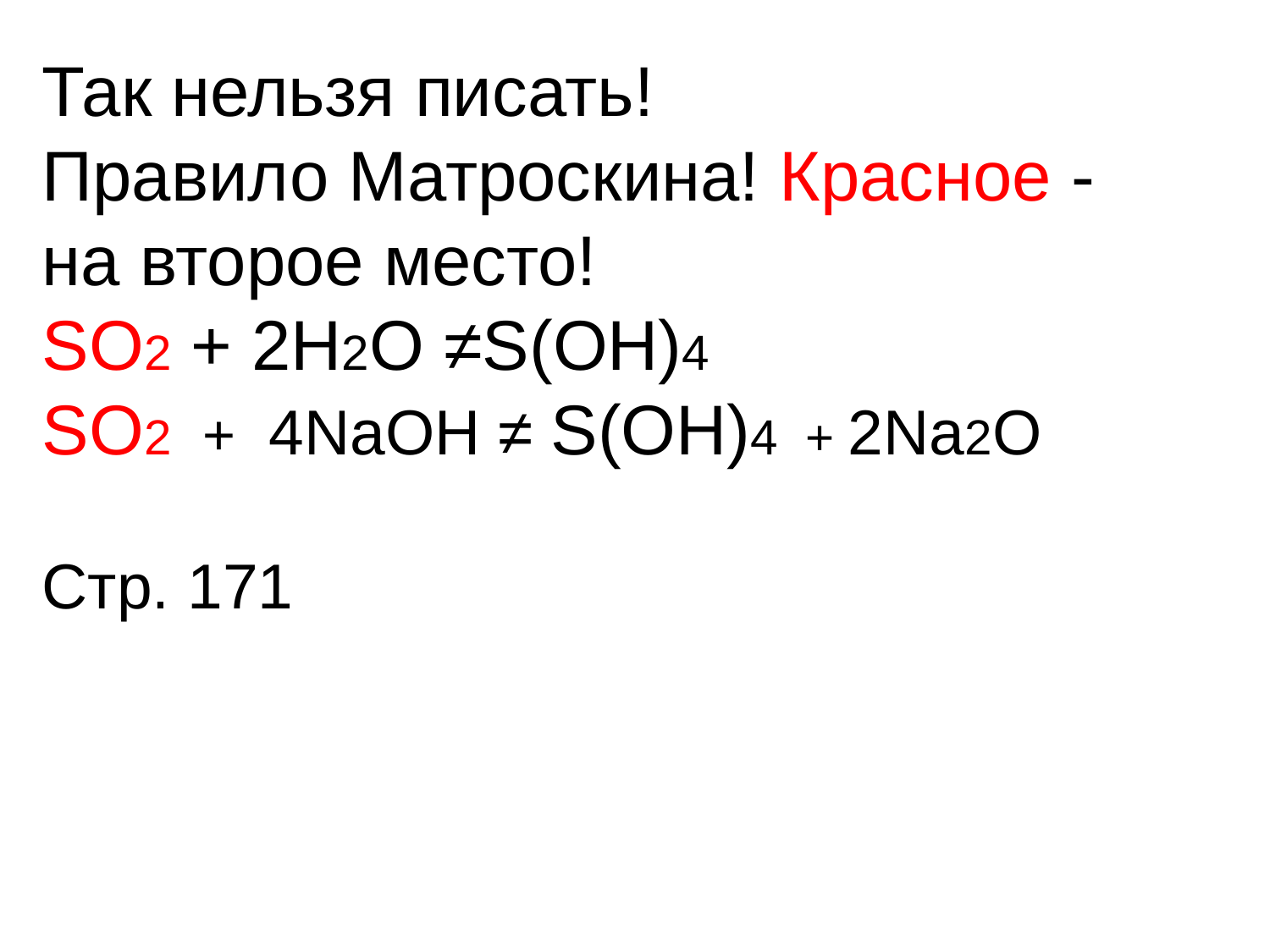

Так нельзя писать!
Правило Матроскина! Красное - на второе место!
SO2 + 2H2O ≠S(OH)4
SO2  +  4NaOH ≠ S(OH)4  + 2Na2O

Стр. 171